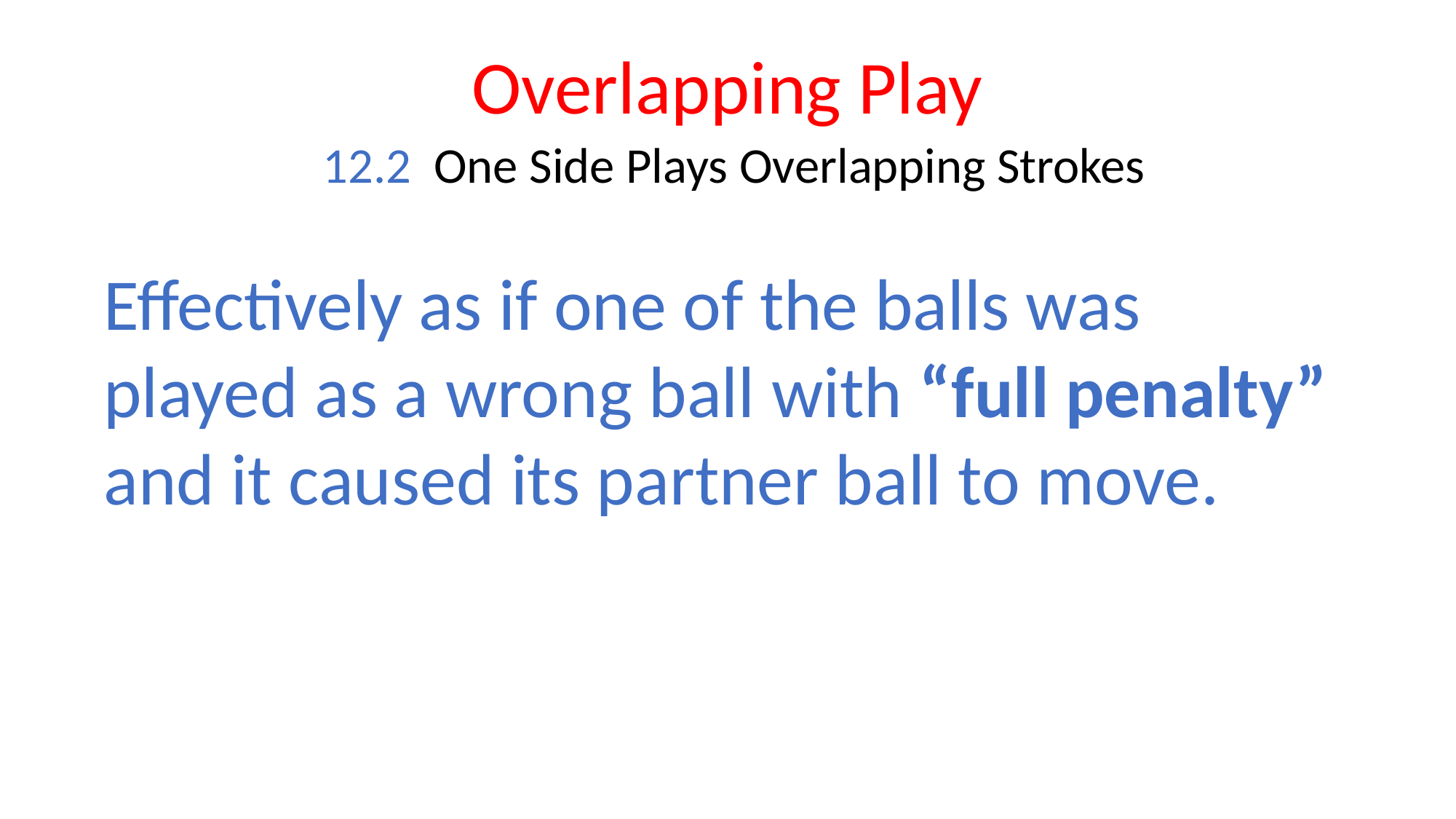

# Overlapping Play 12.2  One Side Plays Overlapping Strokes
Effectively as if one of the balls was played as a wrong ball with “full penalty” and it caused its partner ball to move.